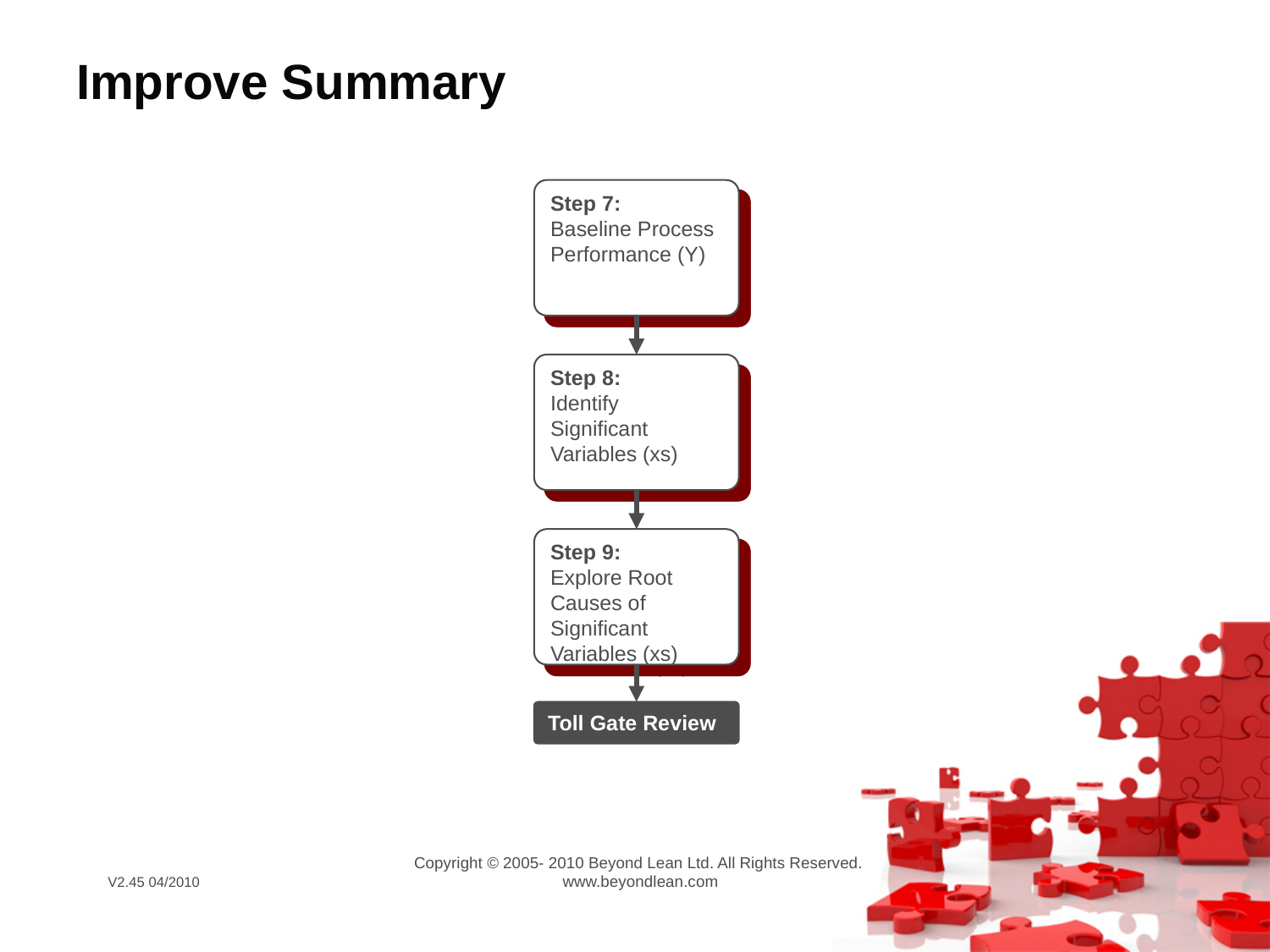

# Improve Summary
Step 7:
Baseline Process Performance (Y)
Step 8:
Identify Significant Variables (xs)
Step 9:
Explore Root Causes of Significant Variables (xs)
Toll Gate Review